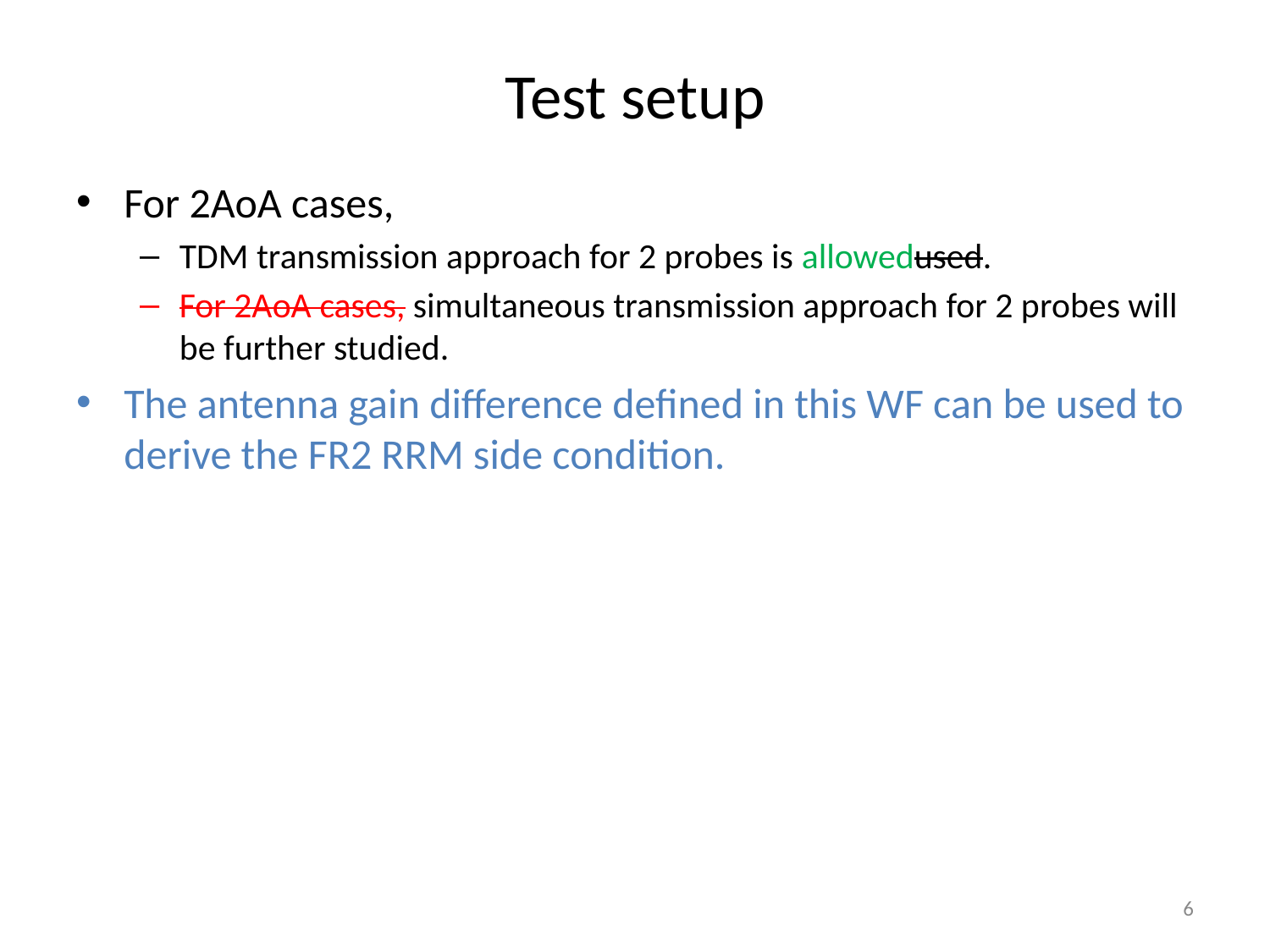

# Test setup
For 2AoA cases,
TDM transmission approach for 2 probes is allowedused.
For 2AoA cases, simultaneous transmission approach for 2 probes will be further studied.
The antenna gain difference defined in this WF can be used to derive the FR2 RRM side condition.
6